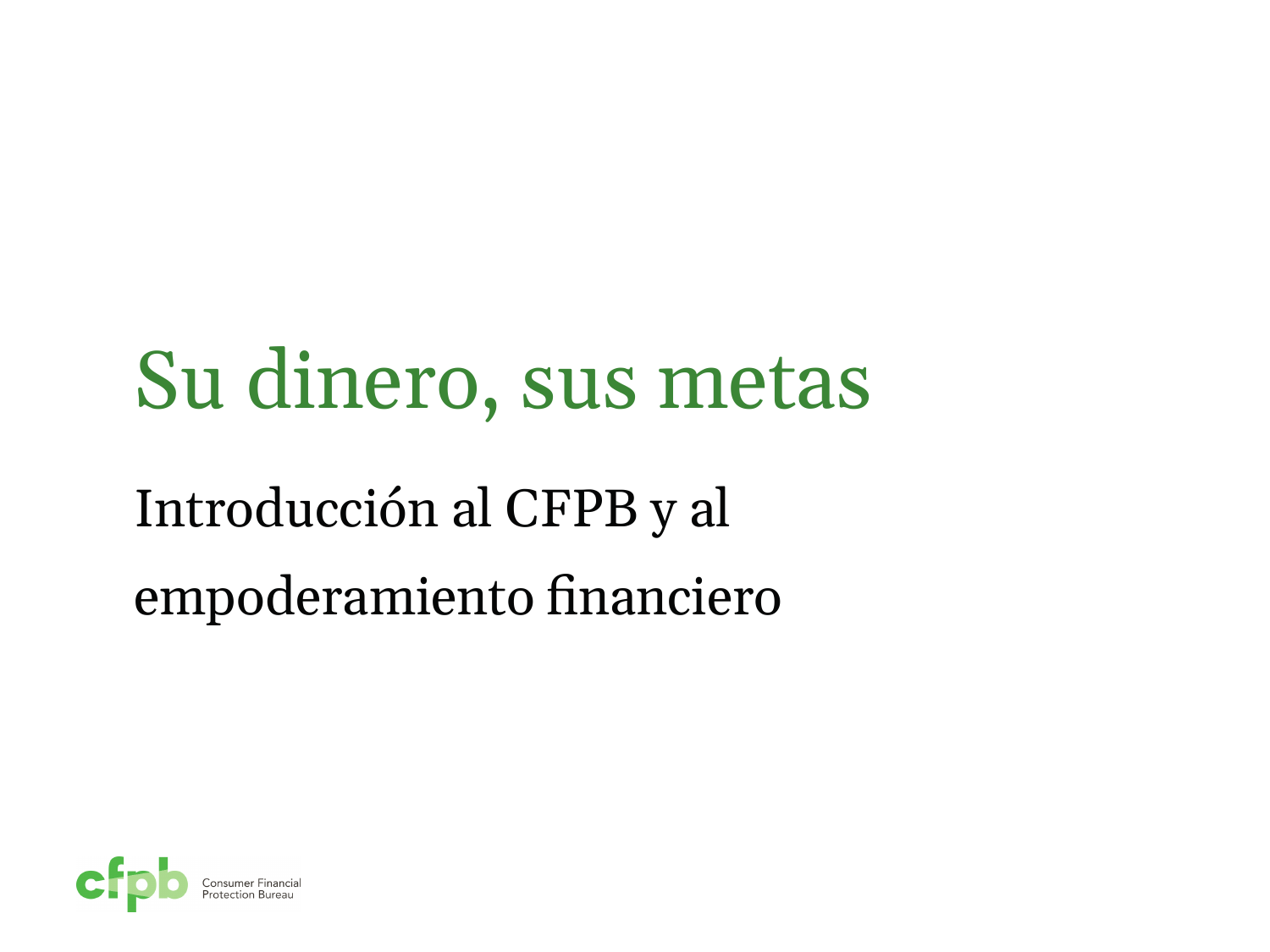

# Su dinero, sus metas
Introducción al CFPB y al empoderamiento financiero